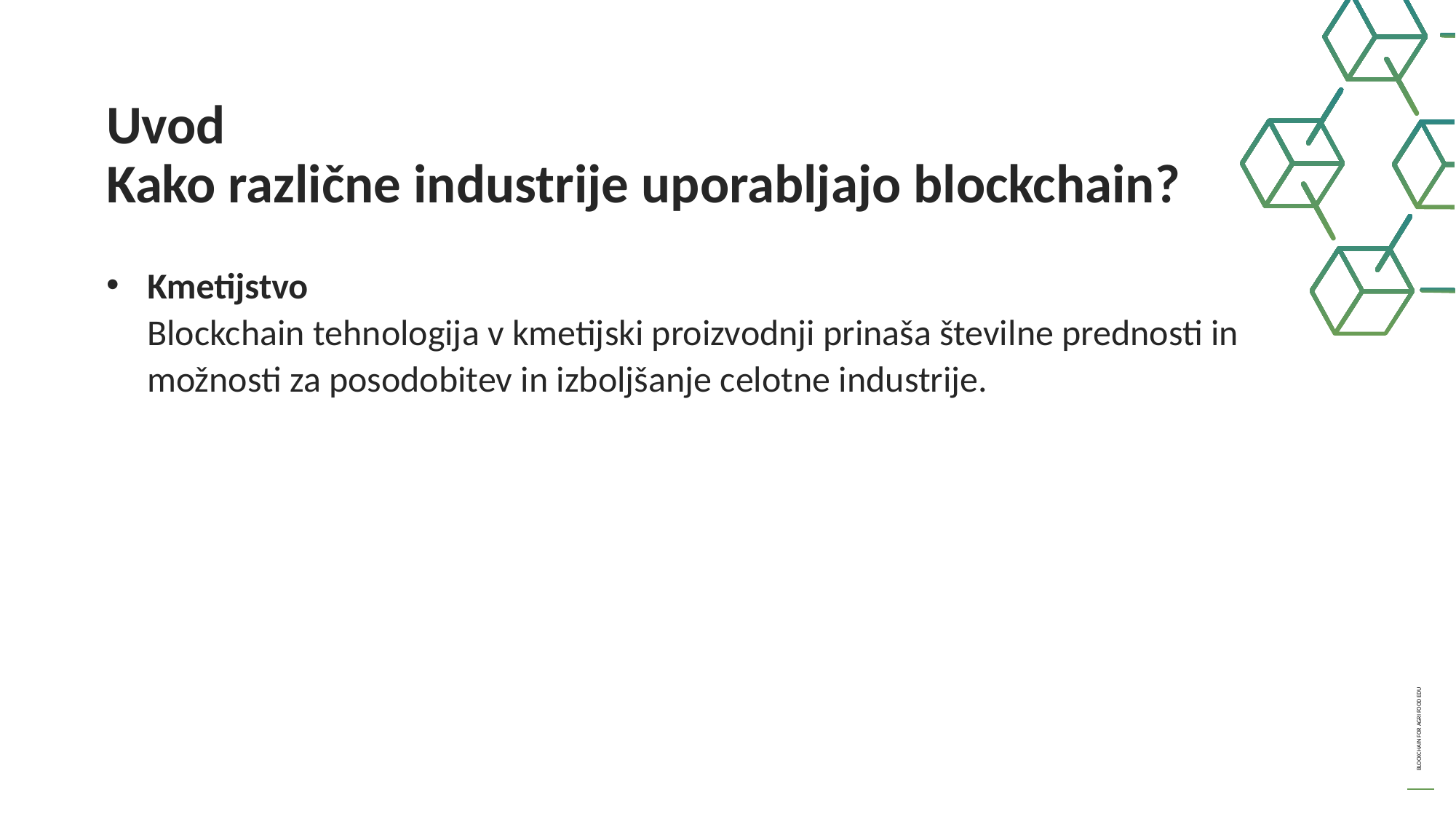

Uvod
Kako različne industrije uporabljajo blockchain?
Kmetijstvo
Blockchain tehnologija v kmetijski proizvodnji prinaša številne prednosti in možnosti za posodobitev in izboljšanje celotne industrije.